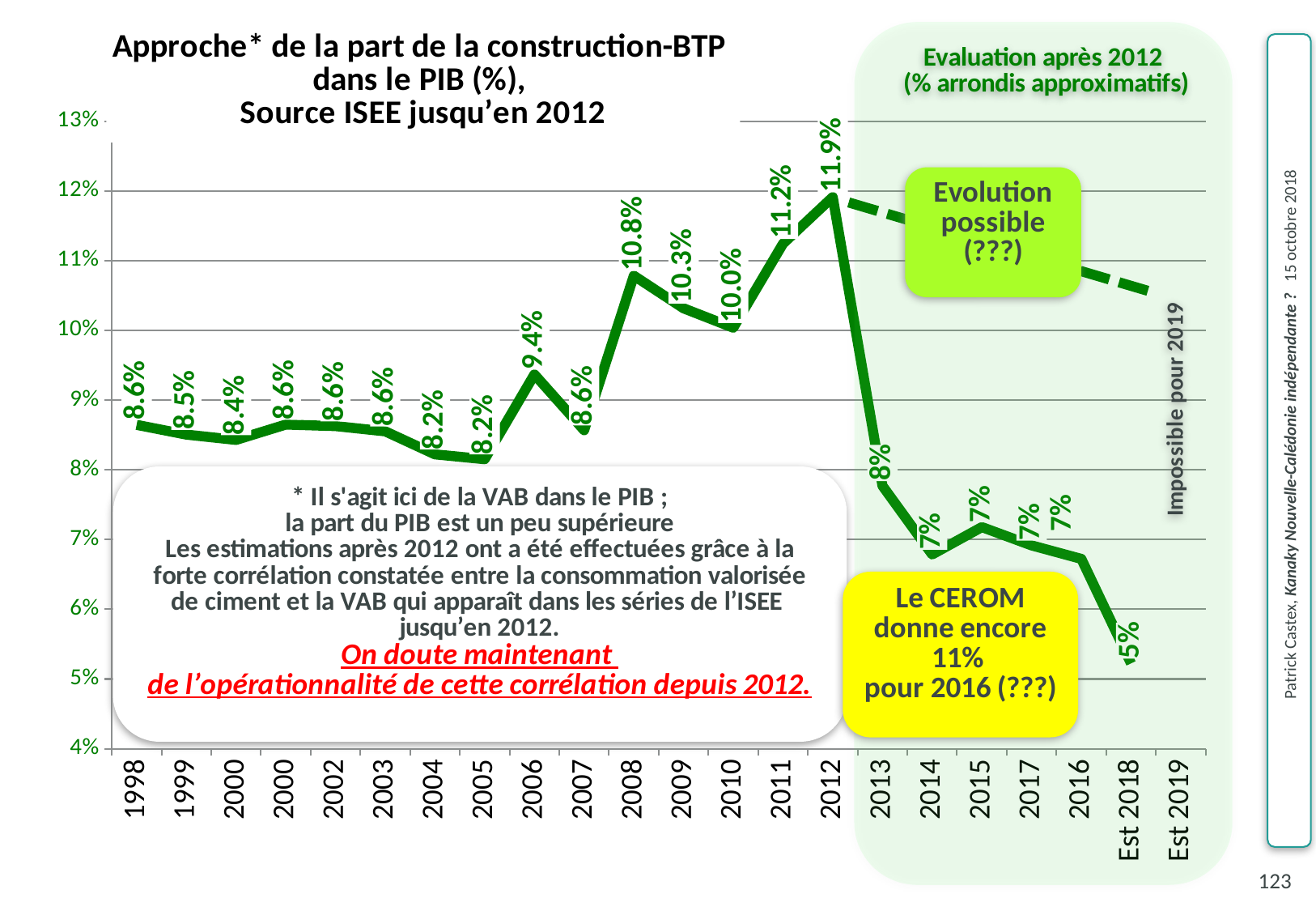

### Chart: Approche* de la part de la construction-BTP
dans le PIB (%),
Source ISEE jusqu’en 2012

| Category | Part dans le PIB (%) |
|---|---|
| 1998 | 0.0864524813319375 |
| 1999 | 0.0850512659452936 |
| 2000 | 0.0842896922785902 |
| 2000 | 0.0864888969802365 |
| 2002 | 0.0862771832574853 |
| 2003 | 0.0855196308238266 |
| 2004 | 0.0822164911773063 |
| 2005 | 0.0815150695036231 |
| 2006 | 0.0936795206309106 |
| 2007 | 0.0856786900890908 |
| 2008 | 0.107844987122238 |
| 2009 | 0.103165640547055 |
| 2010 | 0.100380782918149 |
| 2011 | 0.11243404735062 |
| 2012 | 0.119113712374582 |
| 2013 | 0.0777101166733544 |
| 2014 | 0.0678659155803374 |
| 2015 | 0.0717839880083305 |
| 2017 | 0.0691608388103631 |
| 2016 | 0.0672261204351254 |
| Est 2018 | 0.0522391499983445 |
| Est 2019 | None |